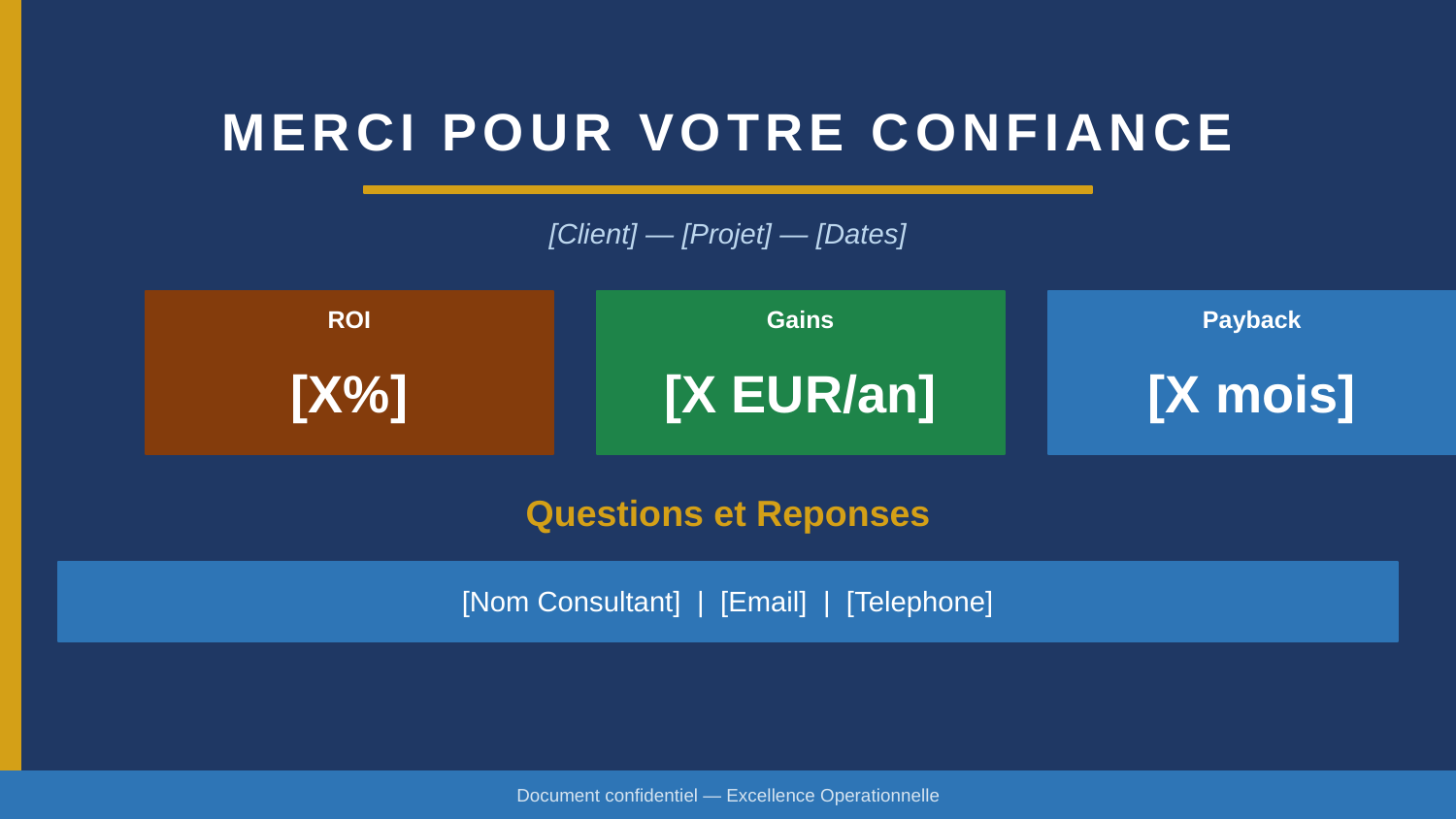

MERCI POUR VOTRE CONFIANCE

[Client] — [Projet] — [Dates]

ROI
Gains
Payback
[X%]
[X EUR/an]
[X mois]
Questions et Reponses

[Nom Consultant]  |  [Email]  |  [Telephone]

Document confidentiel — Excellence Operationnelle